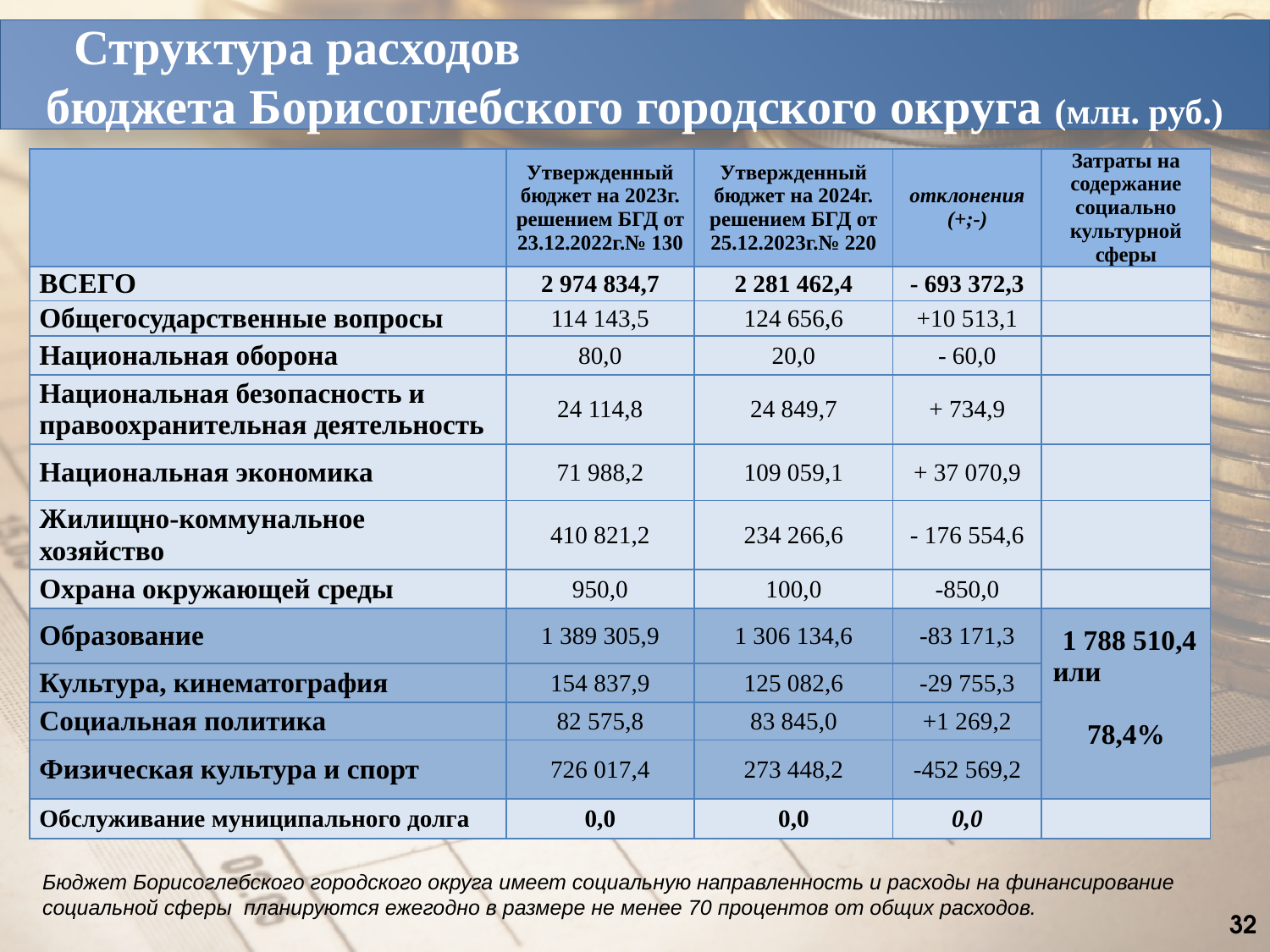

Структура расходов                                                        бюджета Борисоглебского городского округа (млн. руб.)
|  | Утвержденный бюджет на 2023г. решением БГД от 23.12.2022г.№ 130 | Утвержденный бюджет на 2024г. решением БГД от 25.12.2023г.№ 220 | отклонения (+;-) | Затраты на содержание социально культурной сферы |
| --- | --- | --- | --- | --- |
| ВСЕГО | 2 974 834,7 | 2 281 462,4 | - 693 372,3 |  |
| Общегосударственные вопросы | 114 143,5 | 124 656,6 | +10 513,1 |  |
| Национальная оборона | 80,0 | 20,0 | - 60,0 |  |
| Национальная безопасность и правоохранительная деятельность | 24 114,8 | 24 849,7 | + 734,9 |  |
| Национальная экономика | 71 988,2 | 109 059,1 | + 37 070,9 |  |
| Жилищно-коммунальное хозяйство | 410 821,2 | 234 266,6 | - 176 554,6 |  |
| Охрана окружающей среды | 950,0 | 100,0 | -850,0 |  |
| Образование | 1 389 305,9 | 1 306 134,6 | -83 171,3 | 1 788 510,4 или 78,4% |
| Культура, кинематография | 154 837,9 | 125 082,6 | -29 755,3 |  |
| Социальная политика | 82 575,8 | 83 845,0 | +1 269,2 |  |
| Физическая культура и спорт | 726 017,4 | 273 448,2 | -452 569,2 |  |
| Обслуживание муниципального долга | 0,0 | 0,0 | 0,0 |  |

### Chart

| Category |
|---|
Бюджет Борисоглебского городского округа имеет социальную направленность и расходы на финансирование  социальной сферы  планируются ежегодно в размере не менее 70 процентов от общих расходов.
32